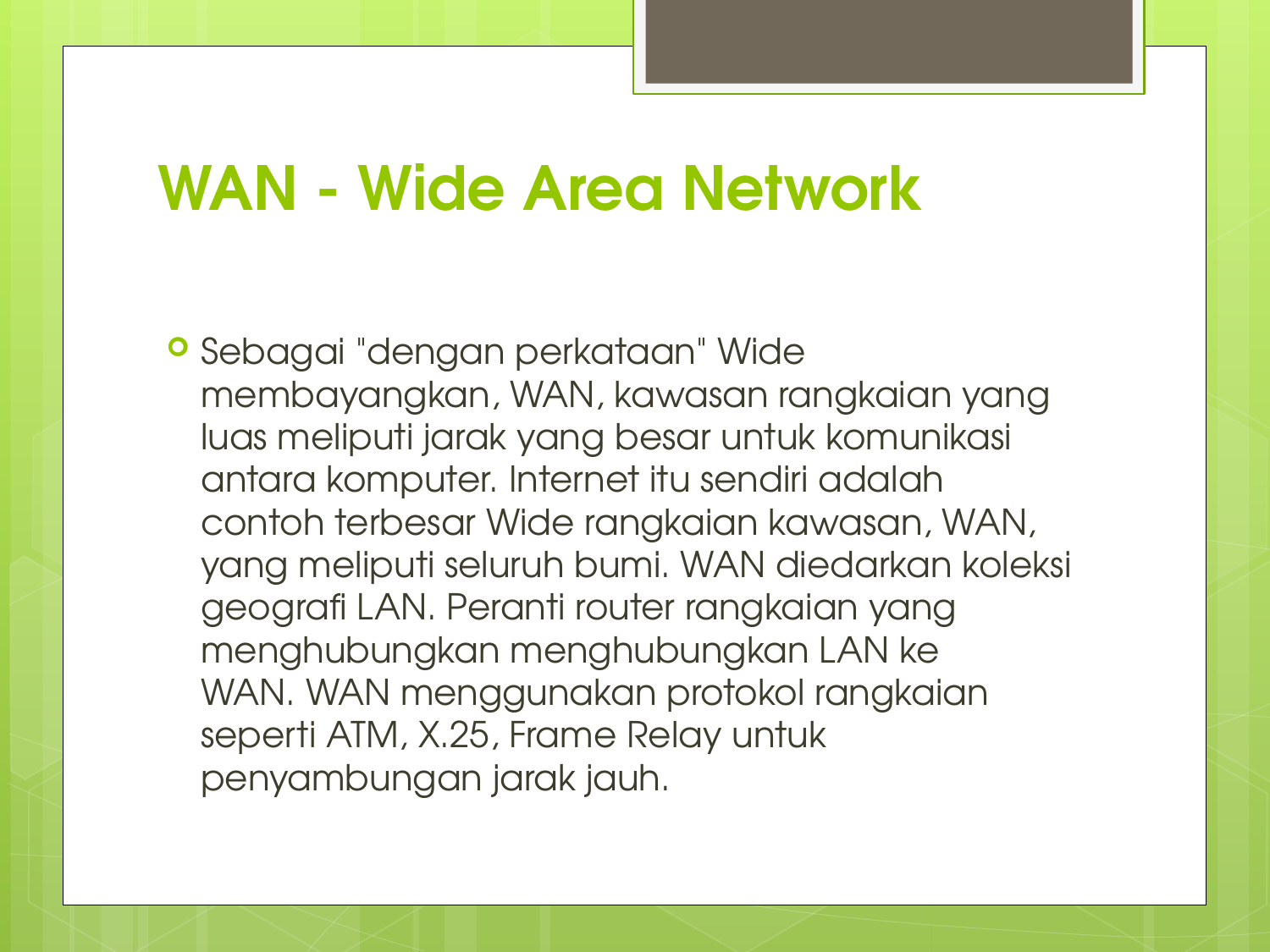

# WAN - Wide Area Network
Sebagai "dengan perkataan" Wide membayangkan, WAN, kawasan rangkaian yang luas meliputi jarak yang besar untuk komunikasi antara komputer. Internet itu sendiri adalah contoh terbesar Wide rangkaian kawasan, WAN, yang meliputi seluruh bumi. WAN diedarkan koleksi geografi LAN. Peranti router rangkaian yang menghubungkan menghubungkan LAN ke WAN. WAN menggunakan protokol rangkaian seperti ATM, X.25, Frame Relay untuk penyambungan jarak jauh.